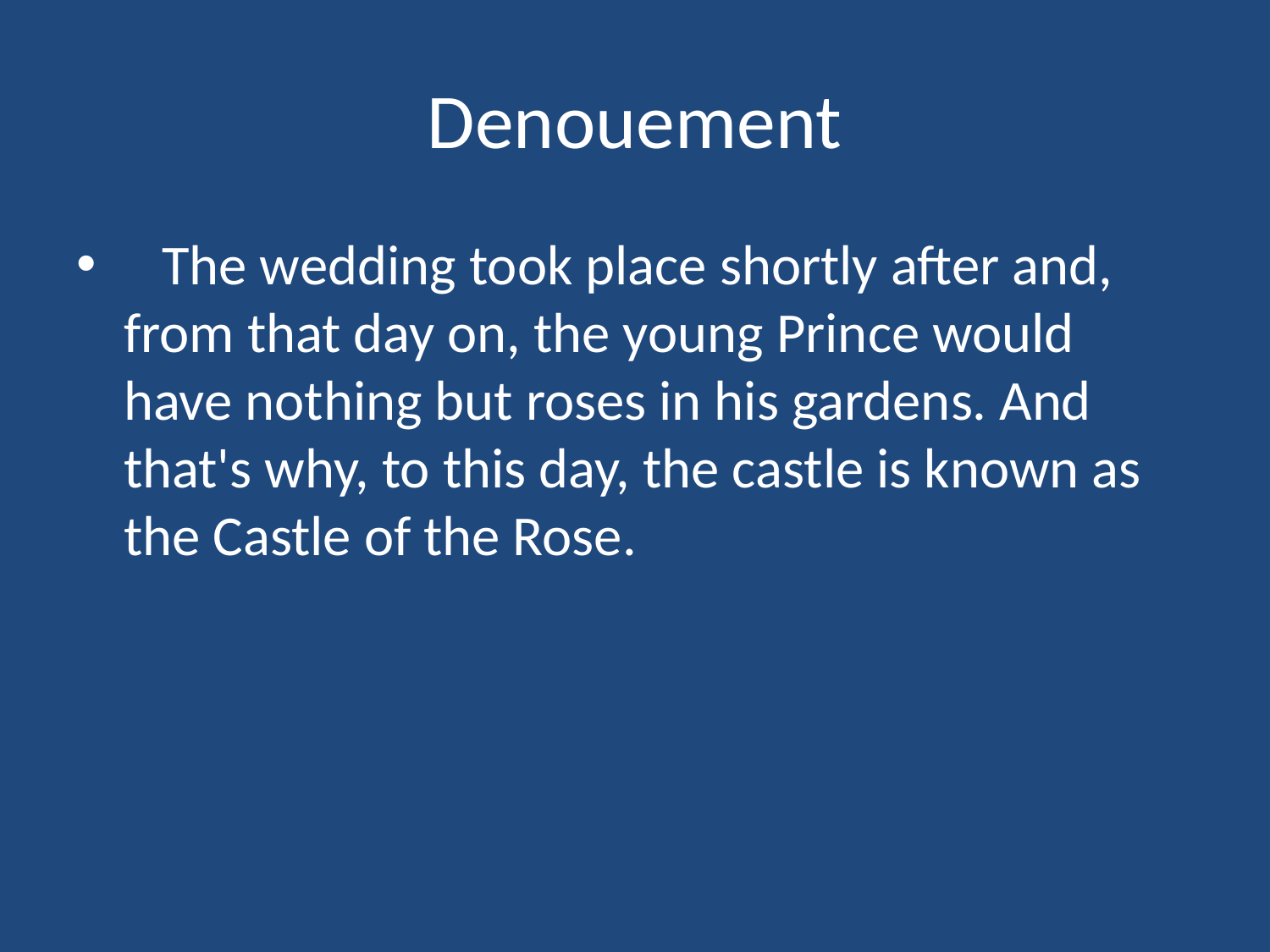

# Denouement
   The wedding took place shortly after and, from that day on, the young Prince would have nothing but roses in his gardens. And that's why, to this day, the castle is known as the Castle of the Rose.